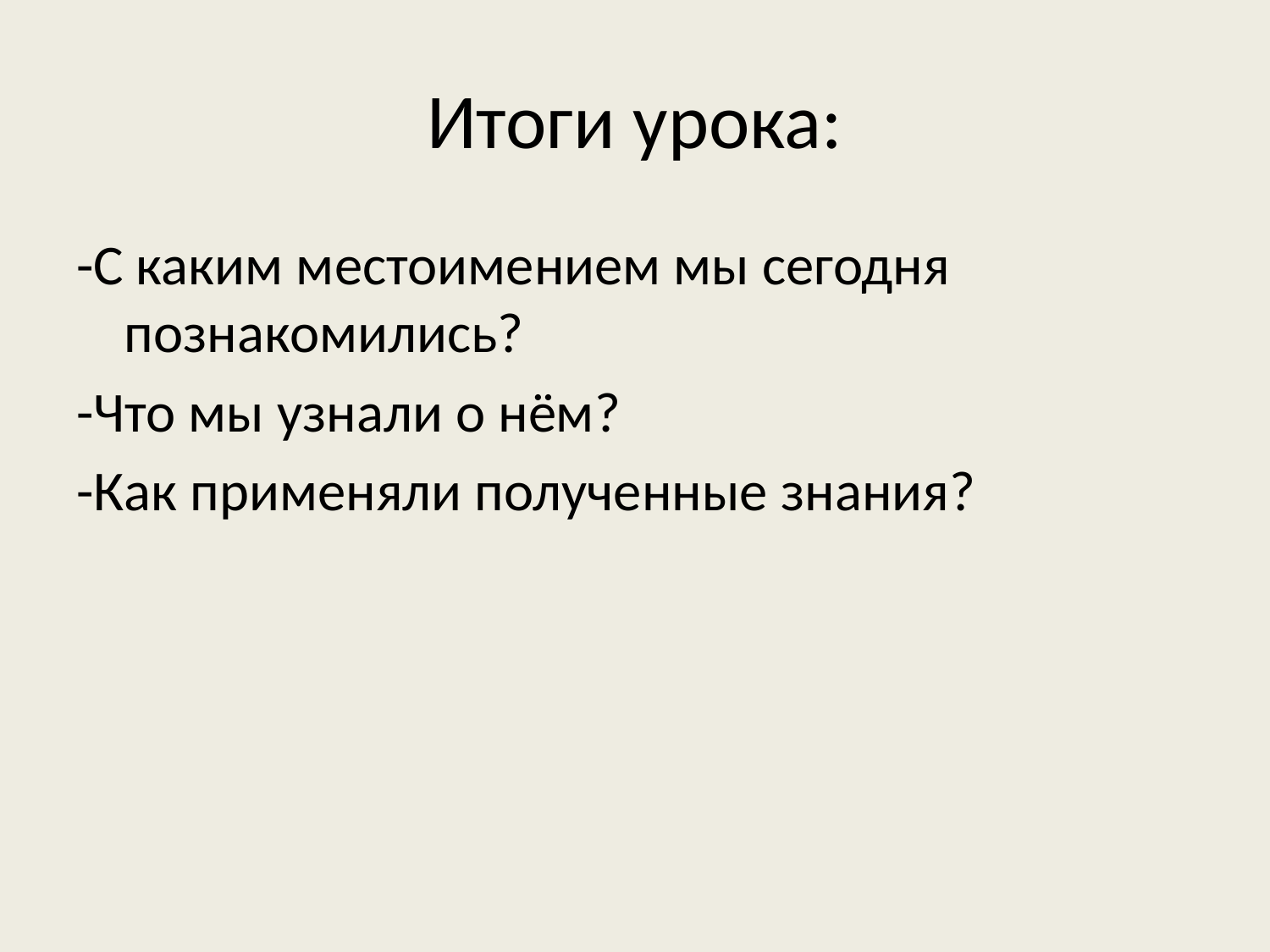

# Итоги урока:
-С каким местоимением мы сегодня познакомились?
-Что мы узнали о нём?
-Как применяли полученные знания?